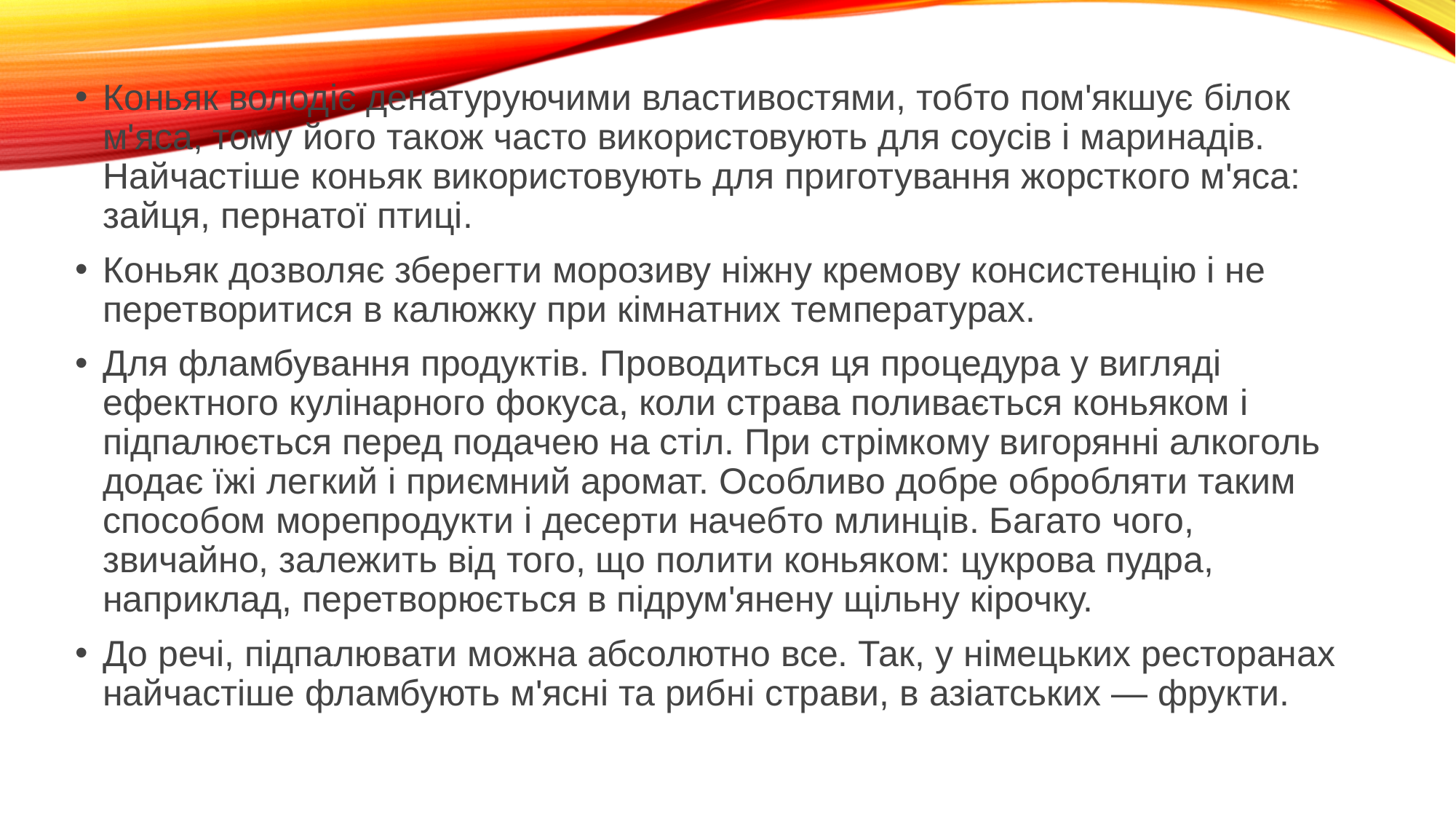

Коньяк володіє денатуруючими властивостями, тобто пом'якшує білок м'яса, тому його також часто використовують для соусів і маринадів. Найчастіше коньяк використовують для приготування жорсткого м'яса: зайця, пернатої птиці.
Коньяк дозволяє зберегти морозиву ніжну кремову консистенцію і не перетворитися в калюжку при кімнатних температурах.
Для фламбування продуктів. Проводиться ця процедура у вигляді ефектного кулінарного фокуса, коли страва поливається коньяком і підпалюється перед подачею на стіл. При стрімкому вигорянні алкоголь додає їжі легкий і приємний аромат. Особливо добре обробляти таким способом морепродукти і десерти начебто млинців. Багато чого, звичайно, залежить від того, що полити коньяком: цукрова пудра, наприклад, перетворюється в підрум'янену щільну кірочку.
До речі, підпалювати можна абсолютно все. Так, у німецьких ресторанах найчастіше фламбують м'ясні та рибні страви, в азіатських — фрукти.